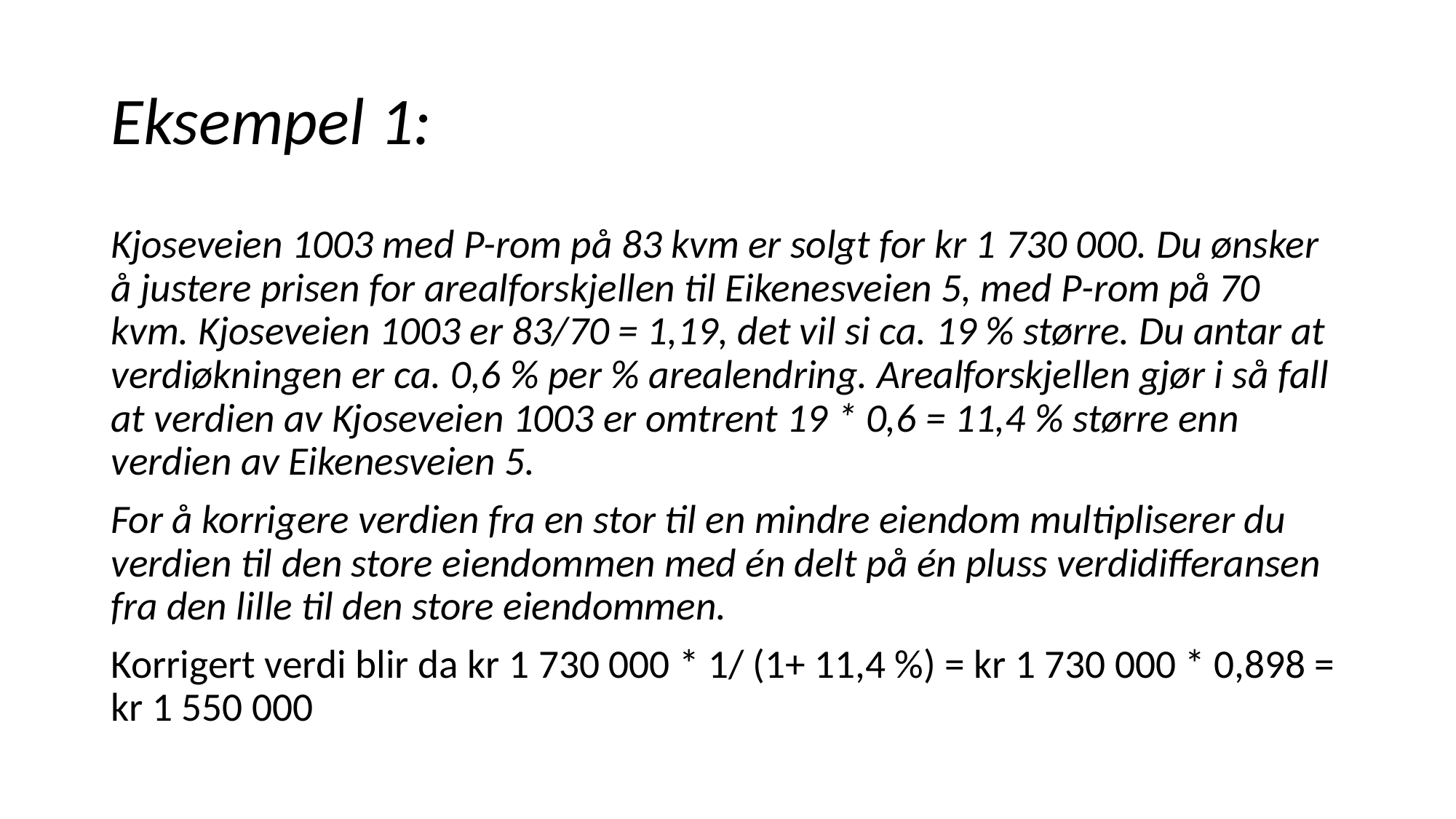

# Eksempel 1:
Kjoseveien 1003 med P-rom på 83 kvm er solgt for kr 1 730 000. Du ønsker å justere prisen for arealforskjellen til Eikenesveien 5, med P-rom på 70 kvm. Kjoseveien 1003 er 83/70 = 1,19, det vil si ca. 19 % større. Du antar at verdiøkningen er ca. 0,6 % per % arealendring. Arealforskjellen gjør i så fall at verdien av Kjoseveien 1003 er omtrent 19 * 0,6 = 11,4 % større enn verdien av Eikenesveien 5.
For å korrigere verdien fra en stor til en mindre eiendom multipliserer du verdien til den store eiendommen med én delt på én pluss verdidifferansen fra den lille til den store eiendommen.
Korrigert verdi blir da kr 1 730 000 * 1/ (1+ 11,4 %) = kr 1 730 000 * 0,898 = kr 1 550 000